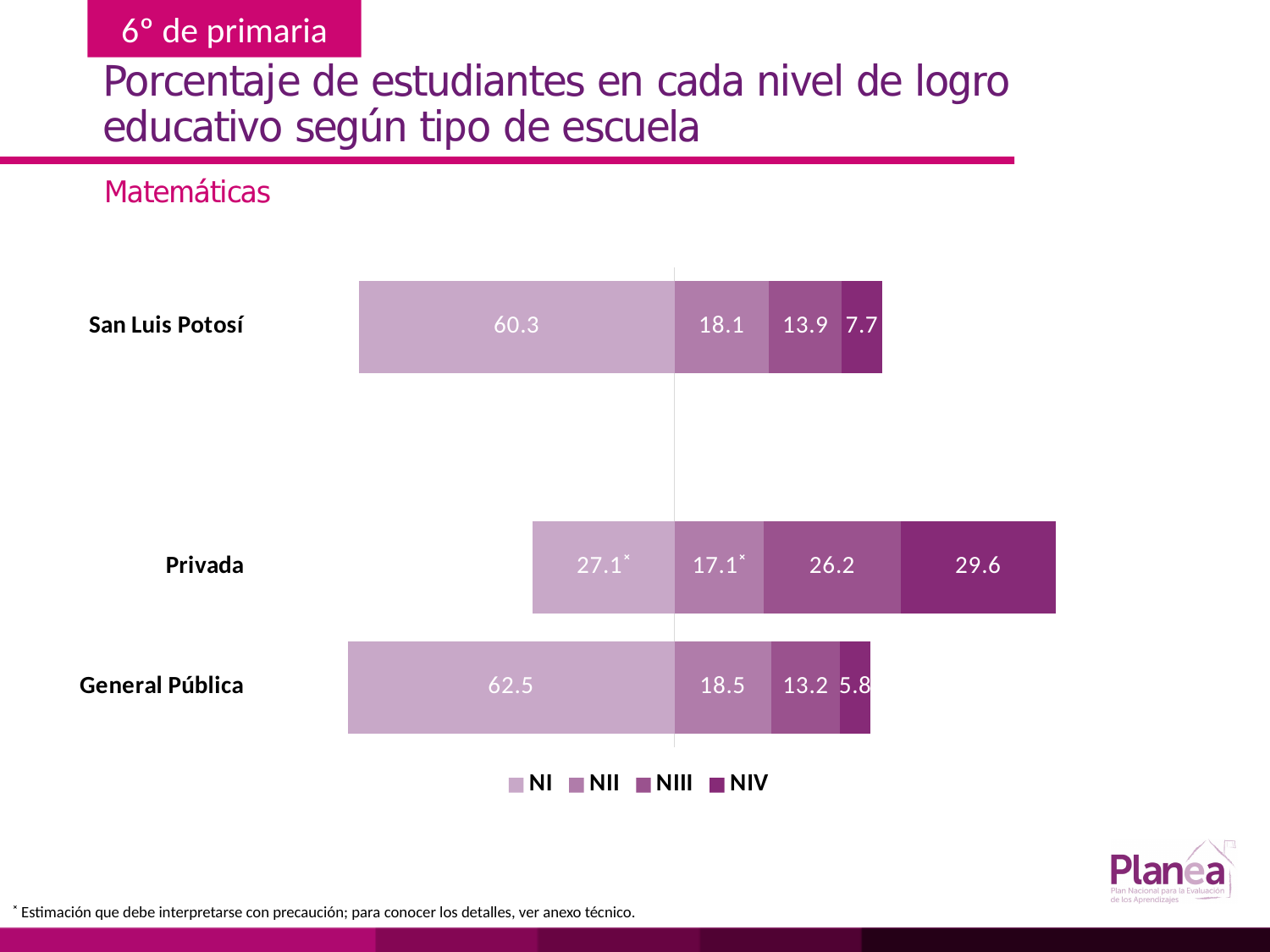

# Porcentaje de estudiantes en cada nivel de logro educativo según tipo de escuela

Matemáticas

### Chart

| Category |  |  |  |  |
|---|---|---|---|---|
| General Pública | -62.5 | 18.5 | 13.2 | 5.8 |
| Privada | -27.1 | 17.1 | 26.2 | 29.6 |
|  | None | None | None | None |
| San Luis Potosí | -60.3 | 18.1 | 13.9 | 7.7 |
˟ Estimación que debe interpretarse con precaución; para conocer los detalles, ver anexo técnico.